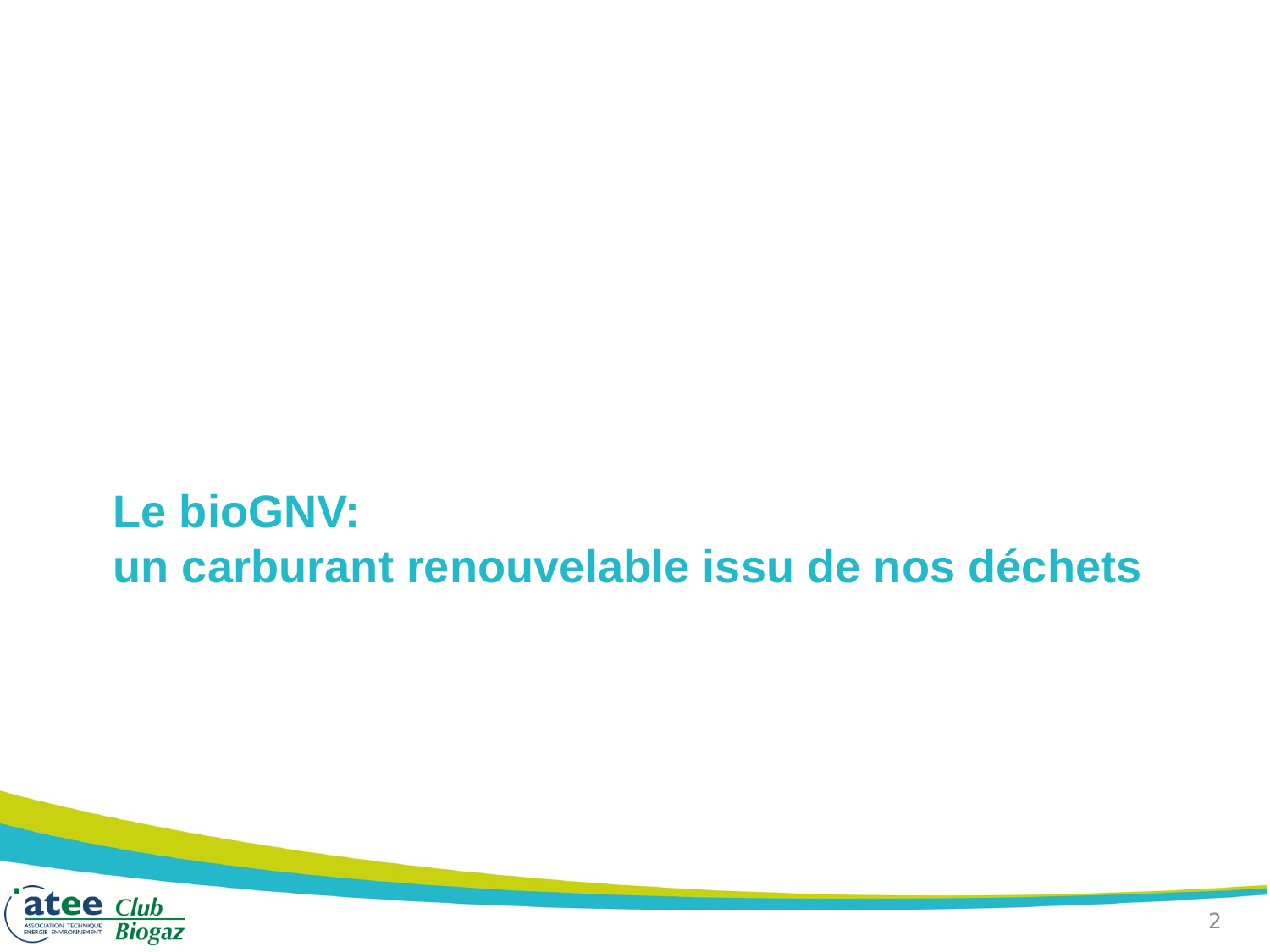

# Le bioGNV: un carburant renouvelable issu de nos déchets